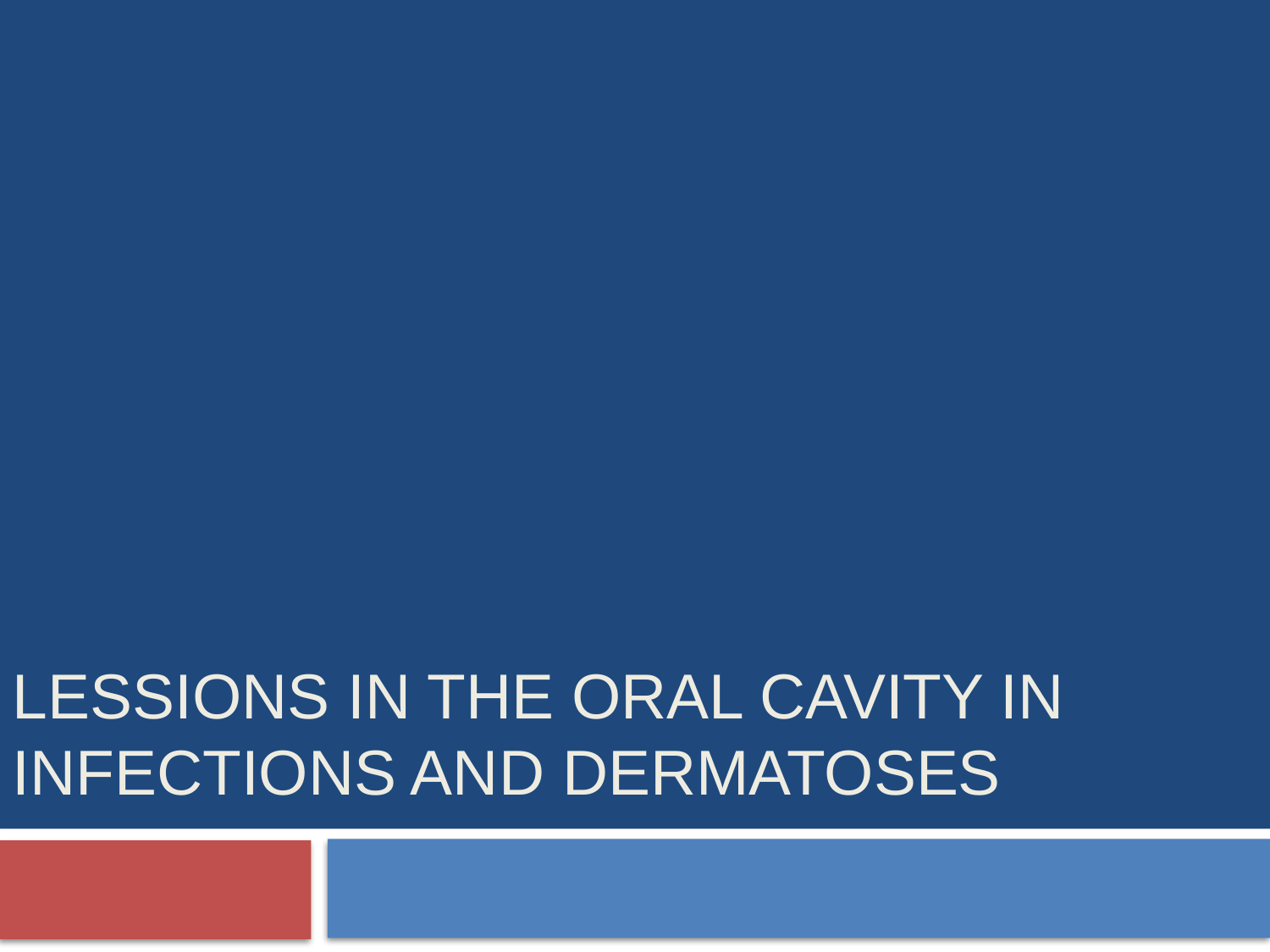

# LESSIONS in the oral cavity in infections and dermatoses